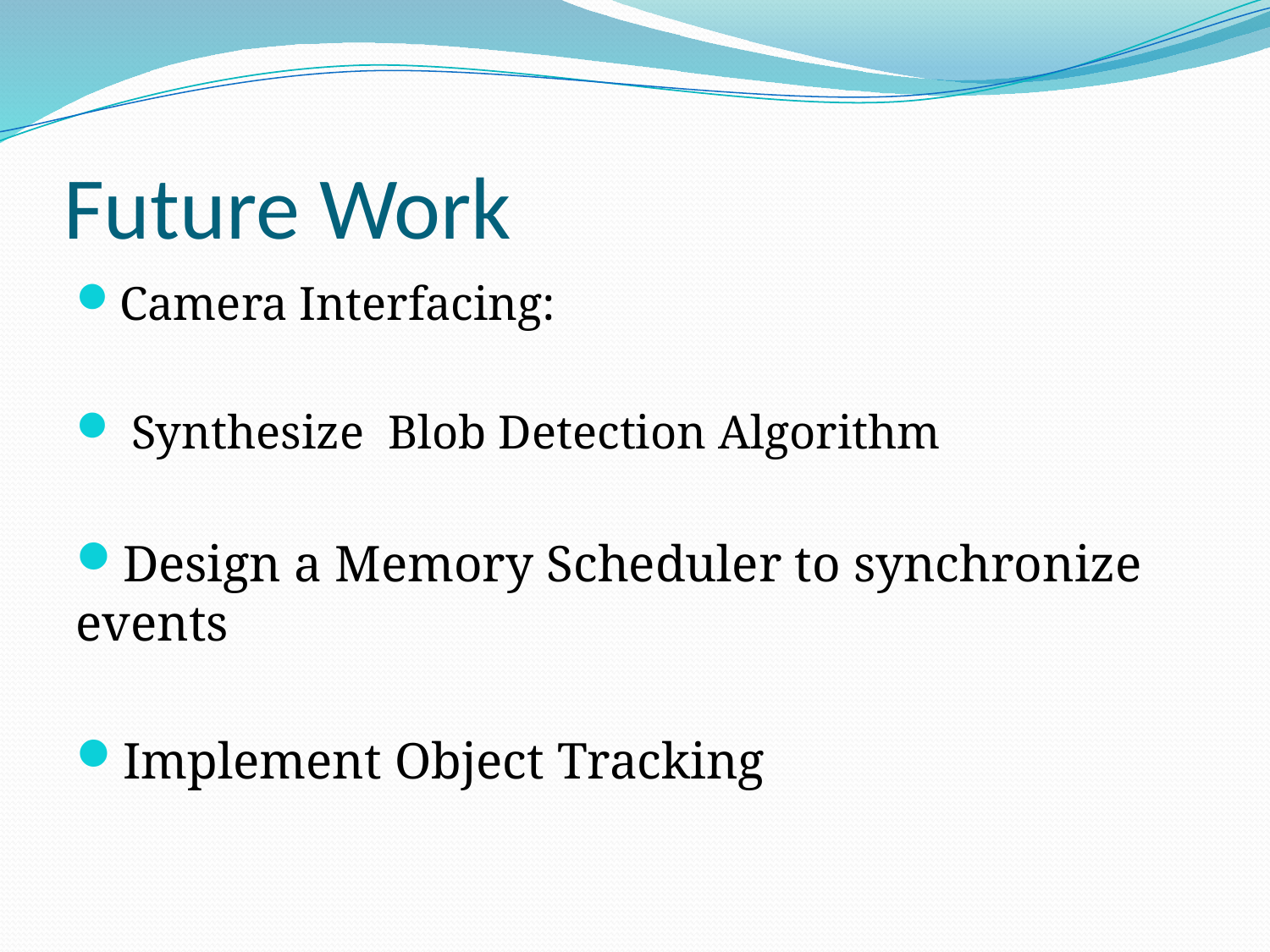

# Future Work
Camera Interfacing:

 Synthesize  Blob Detection Algorithm

Design a Memory Scheduler to synchronize events

Implement Object Tracking